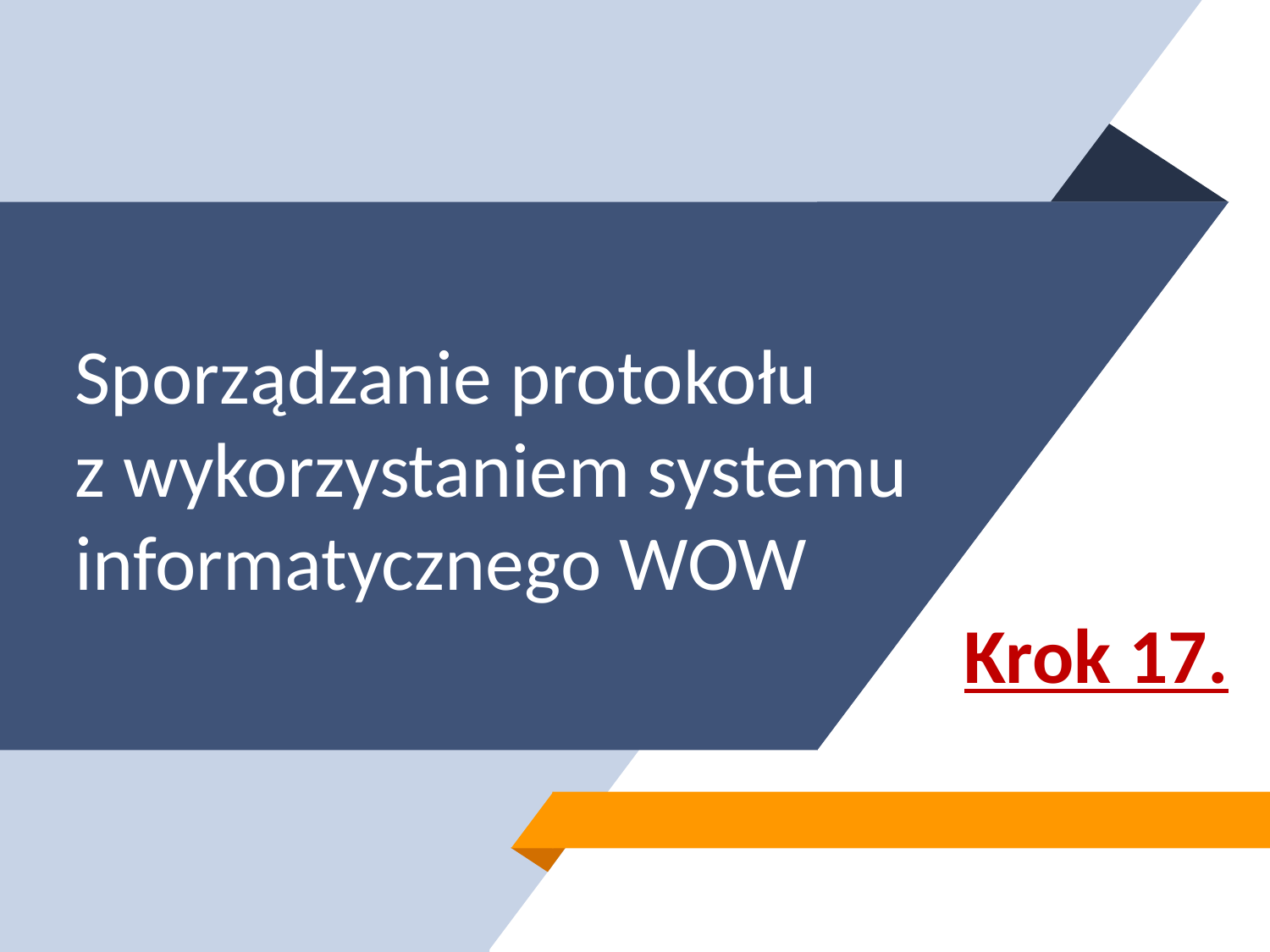

Sporządzanie protokołu
z wykorzystaniem systemu informatycznego WOW
							Krok 17.